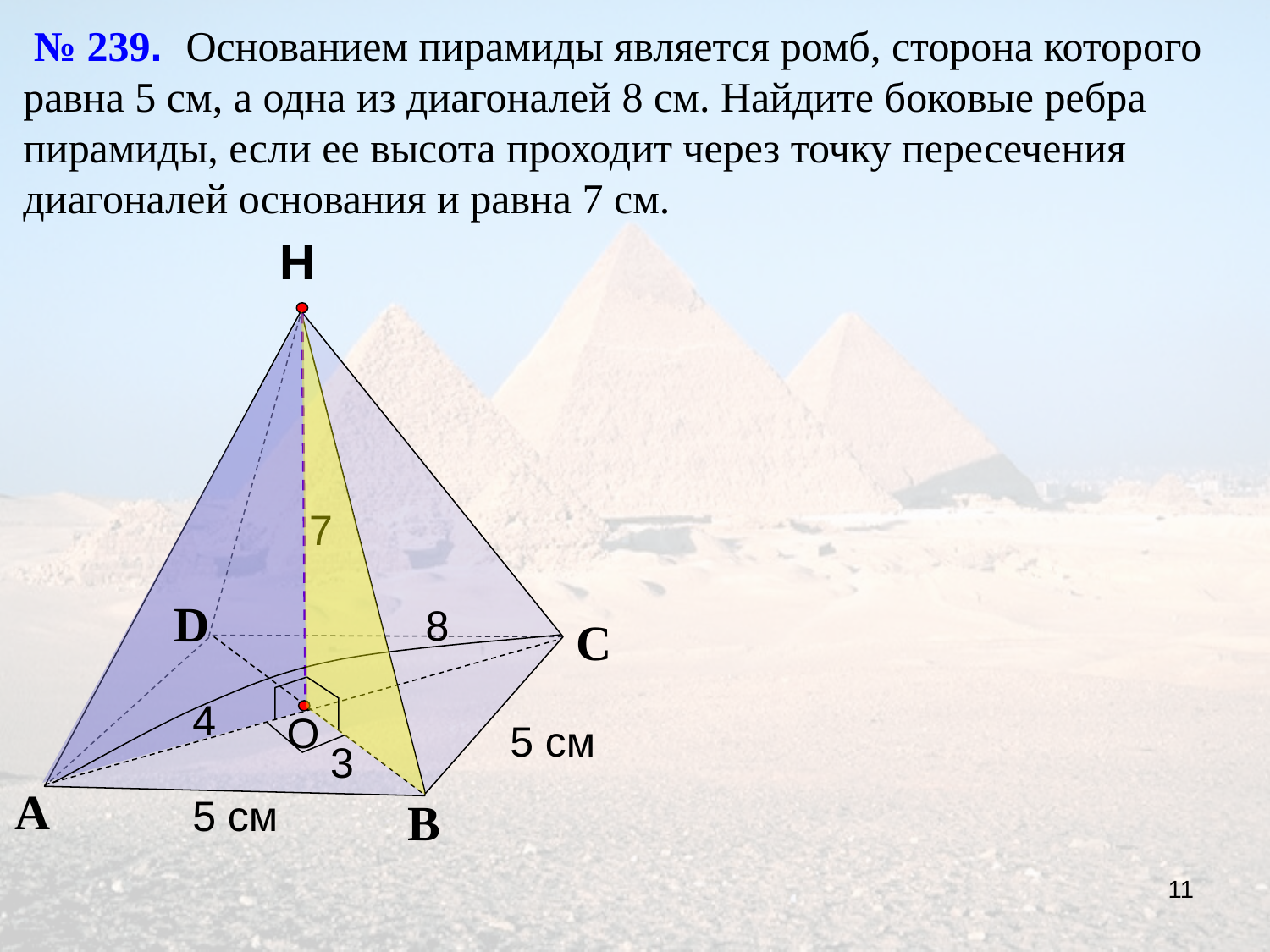

№ 239.  Основанием пирамиды является ромб, сторона которого равна 5 см, а одна из диагоналей 8 см. Найдите боковые ребра пирамиды, если ее высота проходит через точку пересечения диагоналей основания и равна 7 см.
Н

7
D
8

С

4
O

5 см

3
А
5 см
В
11